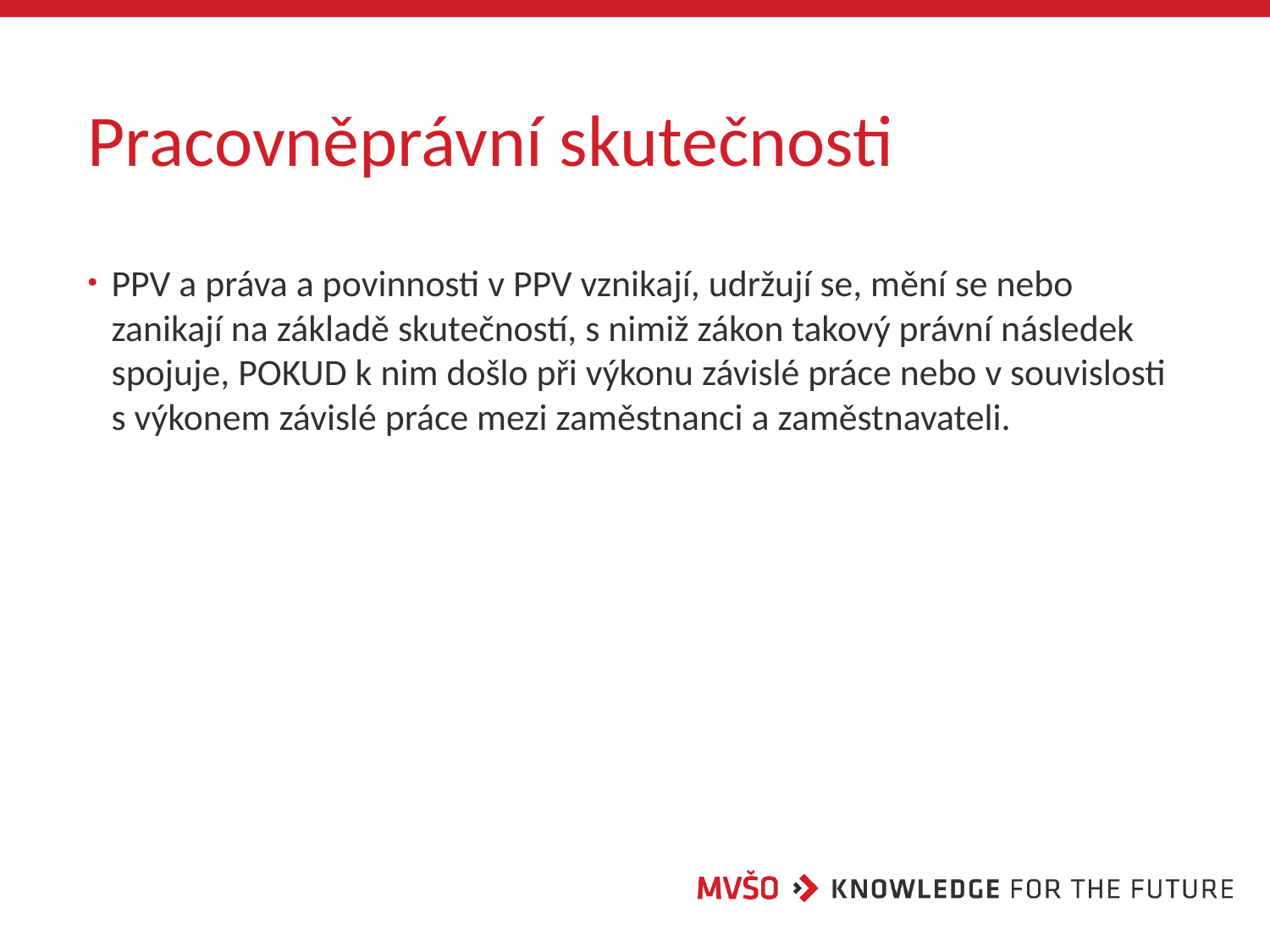

# Pracovněprávní skutečnosti
PPV a práva a povinnosti v PPV vznikají, udržují se, mění se nebo zanikají na základě skutečností, s nimiž zákon takový právní následek spojuje, POKUD k nim došlo při výkonu závislé práce nebo v souvislosti s výkonem závislé práce mezi zaměstnanci a zaměstnavateli.